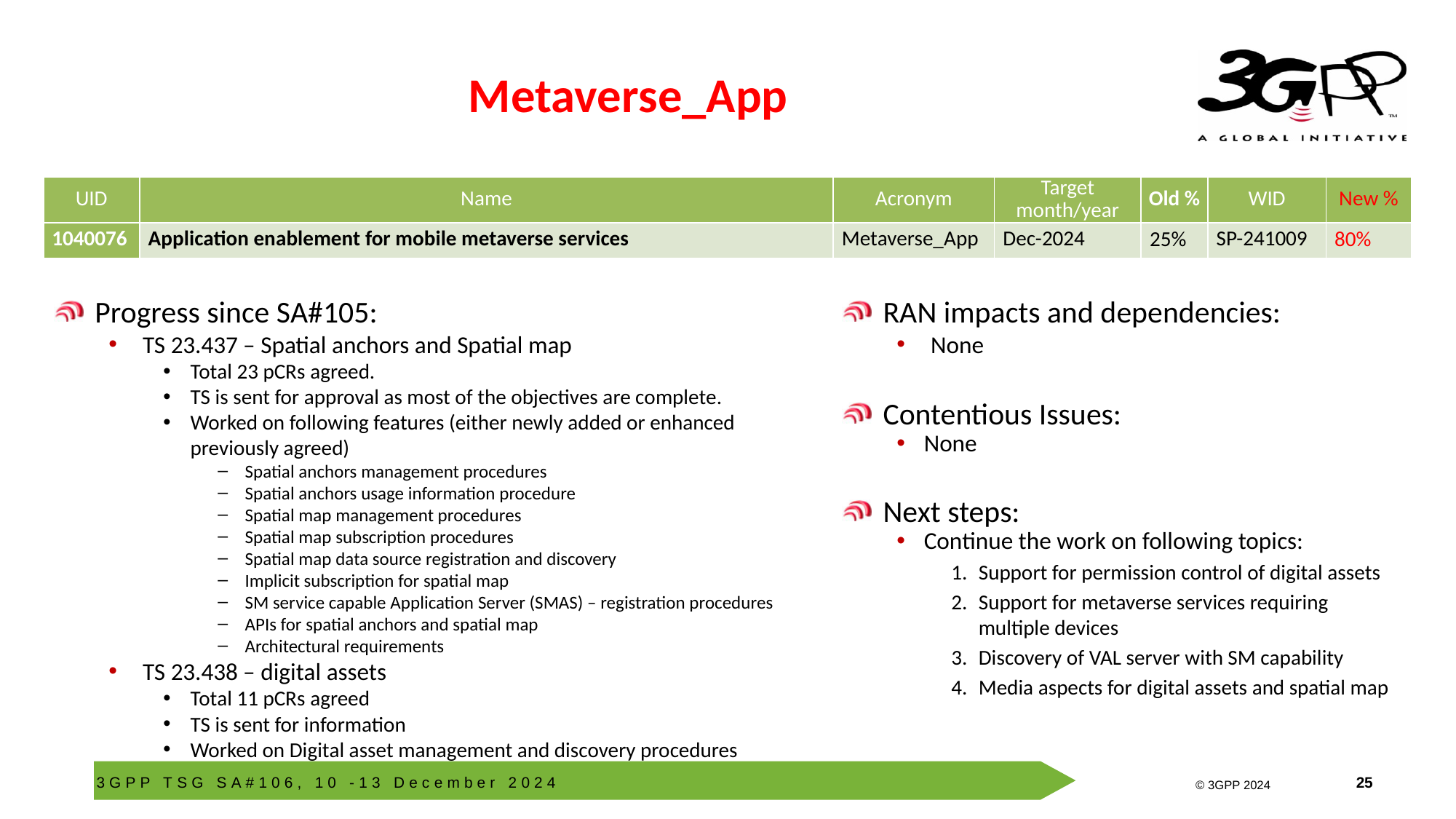

# Metaverse_App
| UID | Name | Acronym | Target month/year | Old % | WID | New % |
| --- | --- | --- | --- | --- | --- | --- |
| 1040076 | Application enablement for mobile metaverse services | Metaverse\_App | Dec-2024 | 25% | SP-241009 | 80% |
Progress since SA#105:
TS 23.437 – Spatial anchors and Spatial map
Total 23 pCRs agreed.
TS is sent for approval as most of the objectives are complete.
Worked on following features (either newly added or enhanced previously agreed)
Spatial anchors management procedures
Spatial anchors usage information procedure
Spatial map management procedures
Spatial map subscription procedures
Spatial map data source registration and discovery
Implicit subscription for spatial map
SM service capable Application Server (SMAS) – registration procedures
APIs for spatial anchors and spatial map
Architectural requirements
TS 23.438 – digital assets
Total 11 pCRs agreed
TS is sent for information
Worked on Digital asset management and discovery procedures
RAN impacts and dependencies:
None

Contentious Issues:
None

Next steps:
Continue the work on following topics:
Support for permission control of digital assets
Support for metaverse services requiring multiple devices
Discovery of VAL server with SM capability
Media aspects for digital assets and spatial map